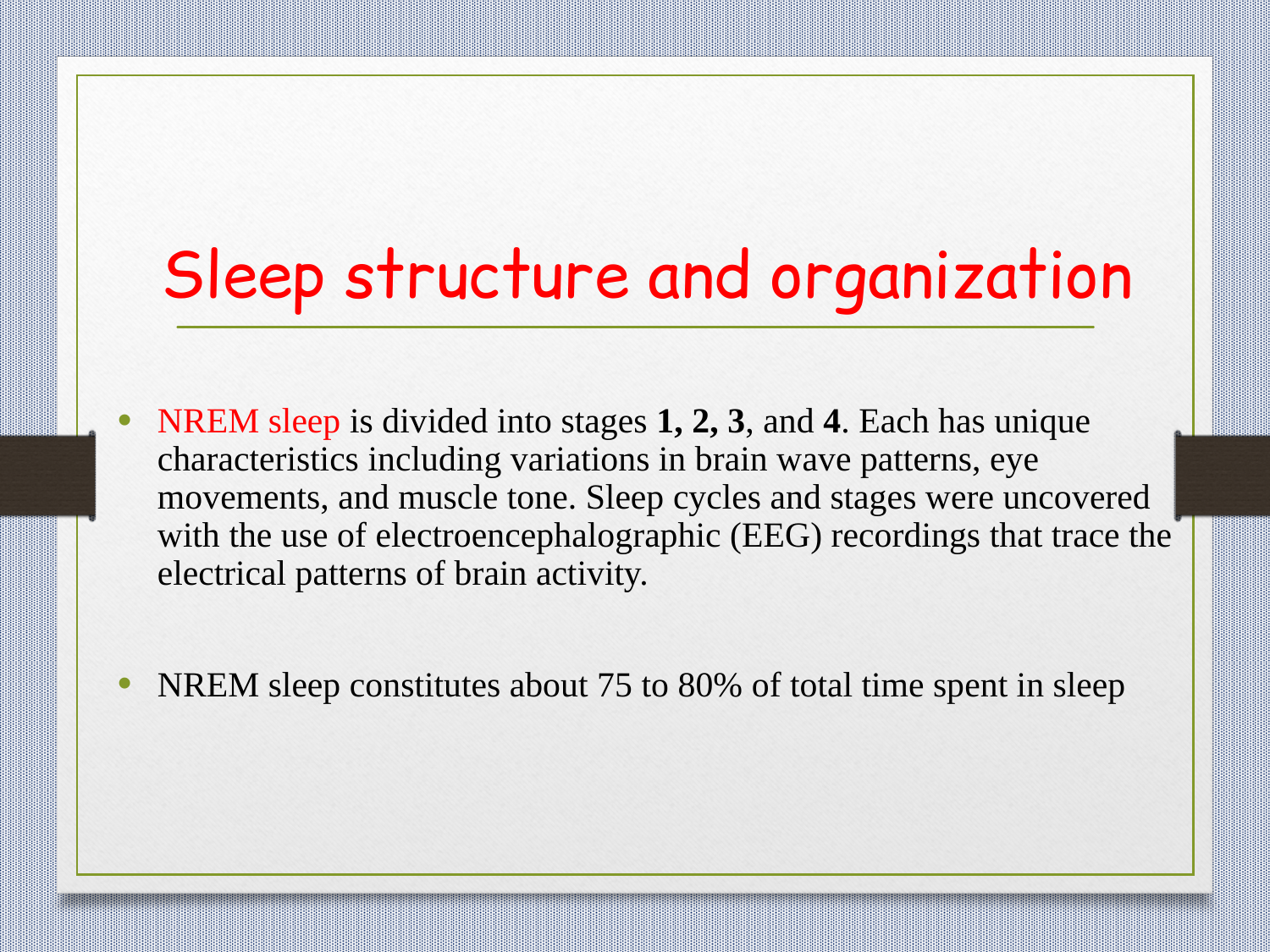

# Sleep structure and organization
NREM sleep is divided into stages 1, 2, 3, and 4. Each has unique characteristics including variations in brain wave patterns, eye movements, and muscle tone. Sleep cycles and stages were uncovered with the use of electroencephalographic (EEG) recordings that trace the electrical patterns of brain activity.

NREM sleep constitutes about 75 to 80% of total time spent in sleep